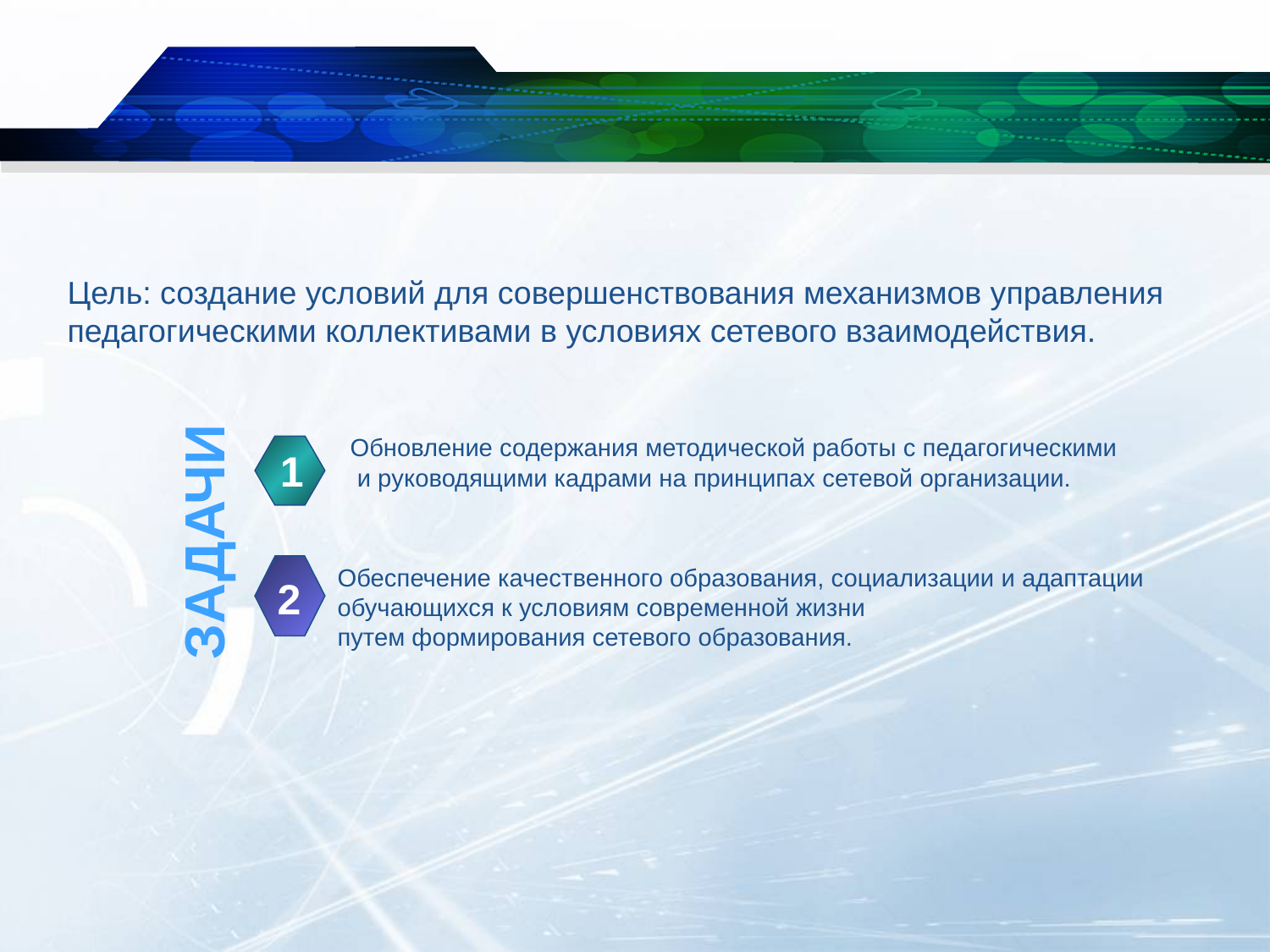

Цель: создание условий для совершенствования механизмов управления педагогическими коллективами в условиях сетевого взаимодействия.
Обновление содержания методической работы с педагогическими
 и руководящими кадрами на принципах сетевой организации.

1
ЗАДАЧИ

Обеспечение качественного образования, социализации и адаптации
обучающихся к условиям современной жизни
путем формирования сетевого образования.
2